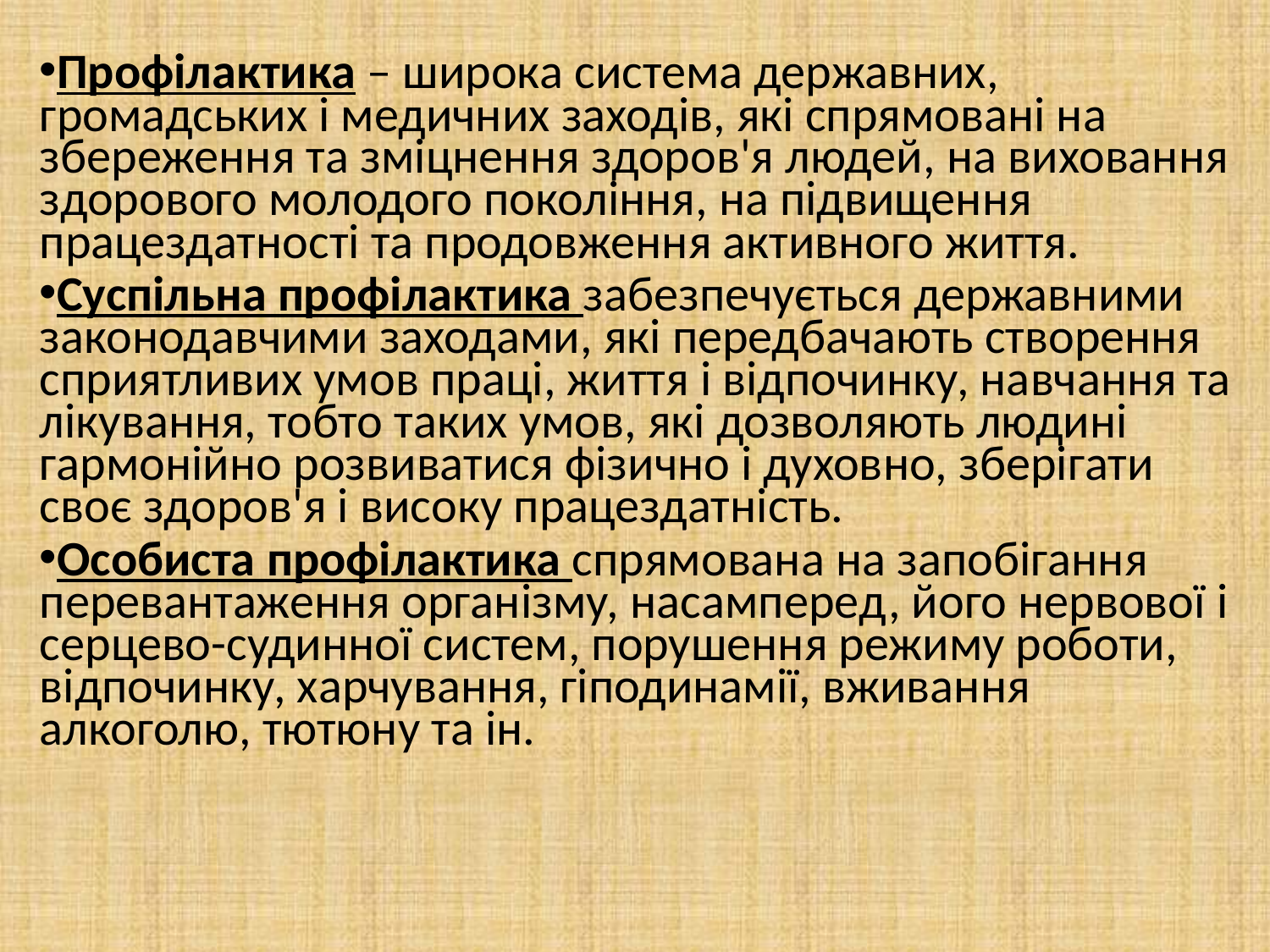

Профілактика – широка система державних, громадських і медичних заходів, які спрямовані на збереження та зміцнення здоров'я людей, на виховання здорового молодого покоління, на підвищення працездатності та продовження активного життя.
Суспільна профілактика забезпечується державними законодавчими заходами, які передбачають створення сприятливих умов праці, життя і відпочинку, навчання та лікування, тобто таких умов, які дозволяють людині гармонійно розвиватися фізично і духовно, зберігати своє здоров'я і високу працездатність.
Особиста профілактика спрямована на запобігання перевантаження організму, насамперед, його нервової і серцево-судинної систем, порушення режиму роботи, відпочинку, харчування, гіподинамії, вживання алкоголю, тютюну та ін.